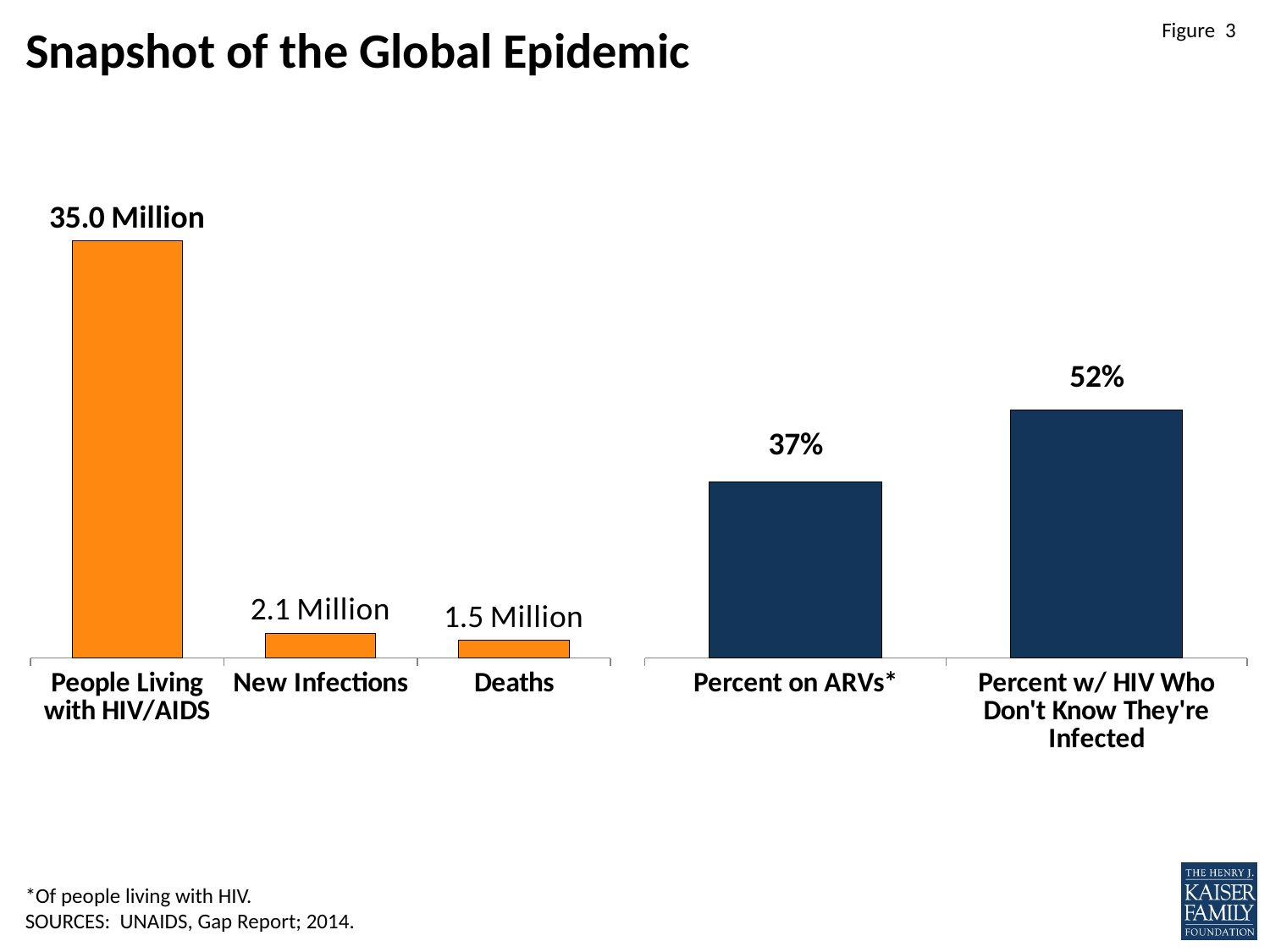

# Snapshot of the Global Epidemic

### Chart

| Category | Citizen Children |
|---|---|
| People Living with HIV/AIDS | 35.0 |
| New Infections | 2.1 |
| Deaths | 1.5 |

### Chart

| Category | Column1 | Series 2 |
|---|---|---|
| Percent on ARVs* | 0.37 | 0.63 |
| Percent w/ HIV Who Don't Know They're Infected | 0.52 | 0.48 |
*Of people living with HIV.
SOURCES:  UNAIDS, Gap Report; 2014.